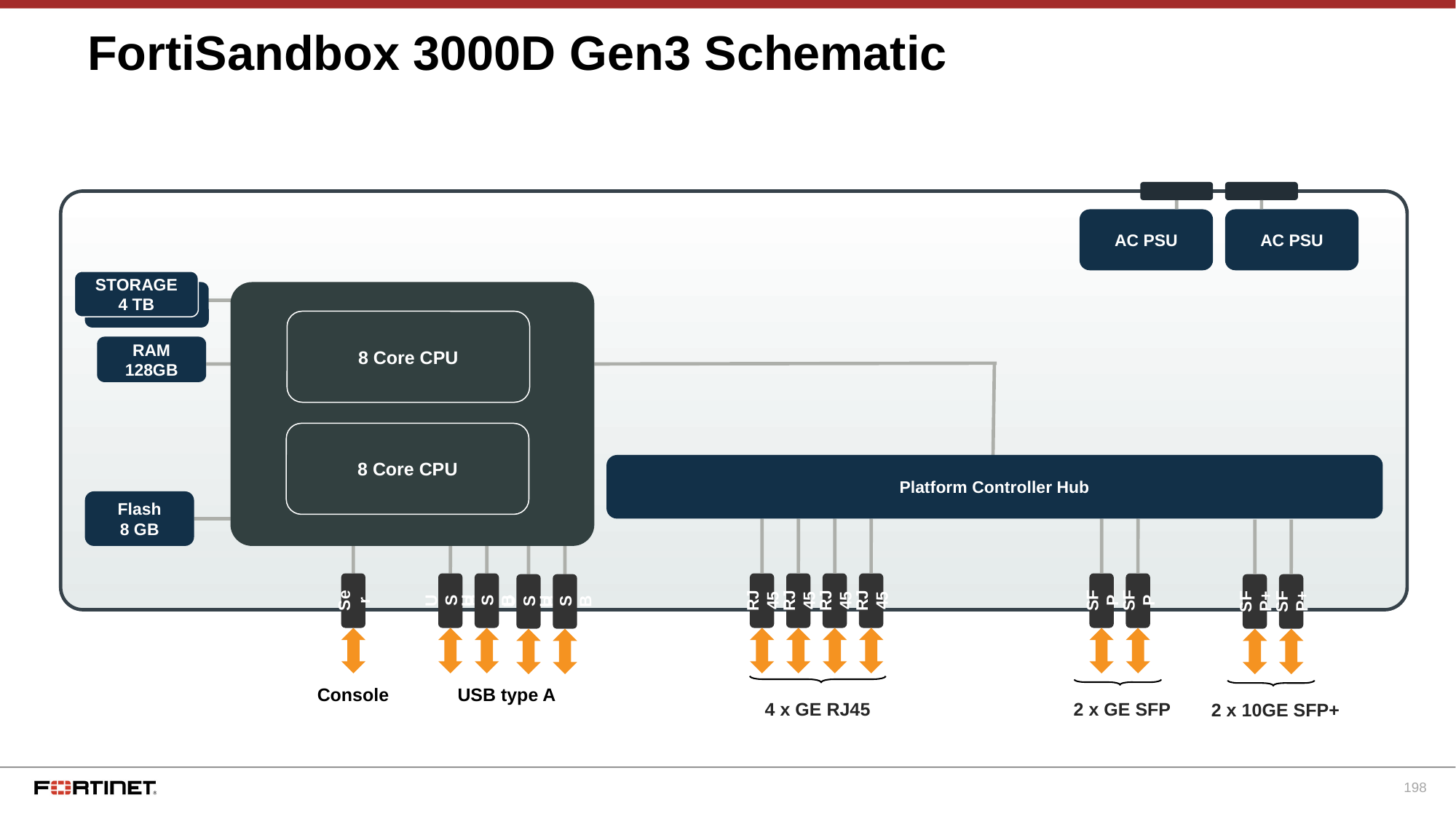

# FortiSandbox 3000D Gen3 Schematic

AC PSU
AC PSU
STORAGE
4 TB

8 Core CPU
RAM
128GB

8 Core CPU
Platform Controller Hub
Flash
8 GB
Intel Core i7

Ser
USB
USB
RJ45
RJ45
RJ45
RJ45
SFP
SFP
USB
USB
SFP+
SFP+

USB type A
Console
 4 x GE RJ45
 2 x GE SFP
 2 x 10GE SFP+